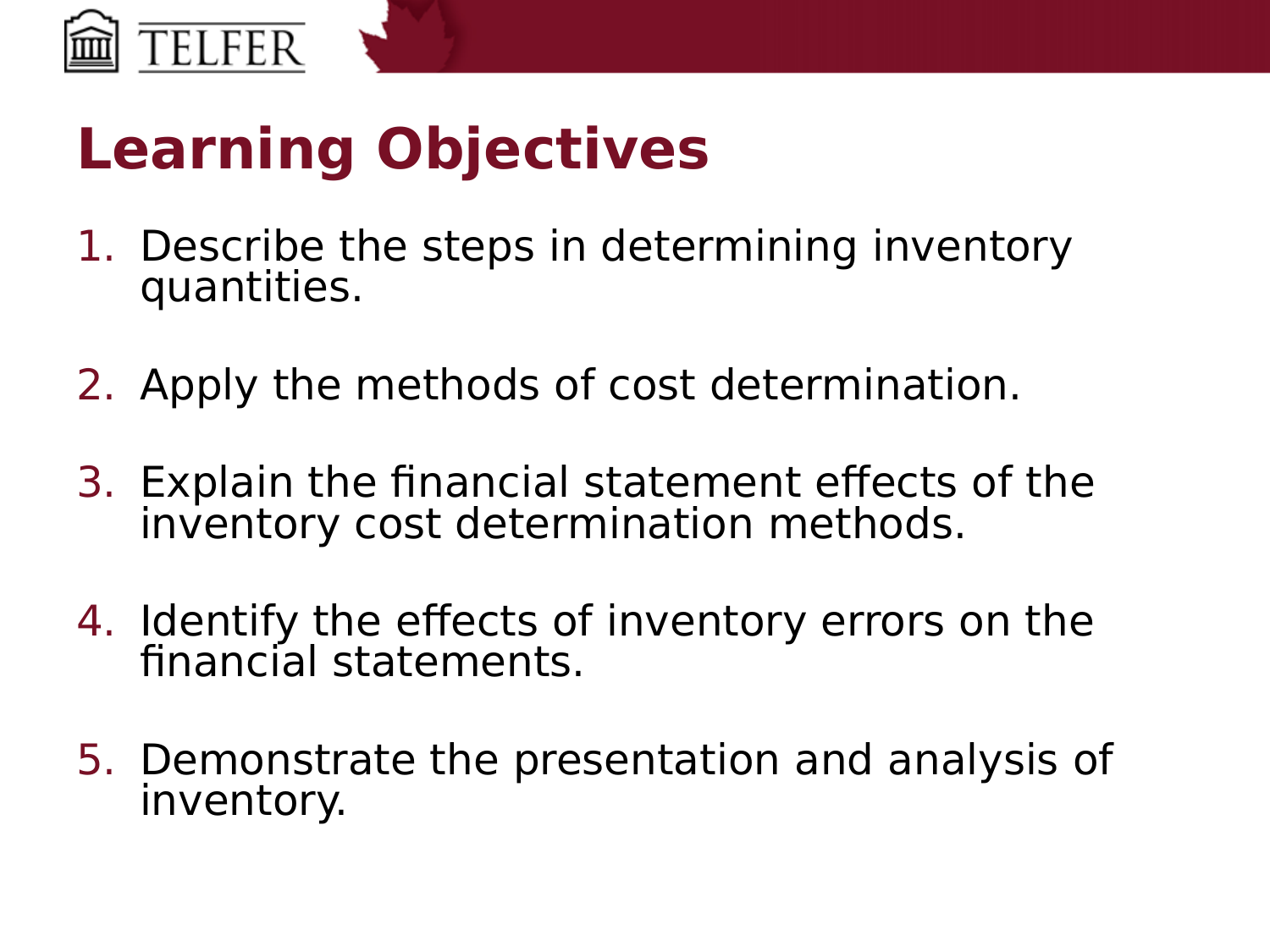

# Learning Objectives
Describe the steps in determining inventory quantities.

Apply the methods of cost determination.

Explain the financial statement effects of the inventory cost determination methods.

Identify the effects of inventory errors on the financial statements.

Demonstrate the presentation and analysis of inventory.